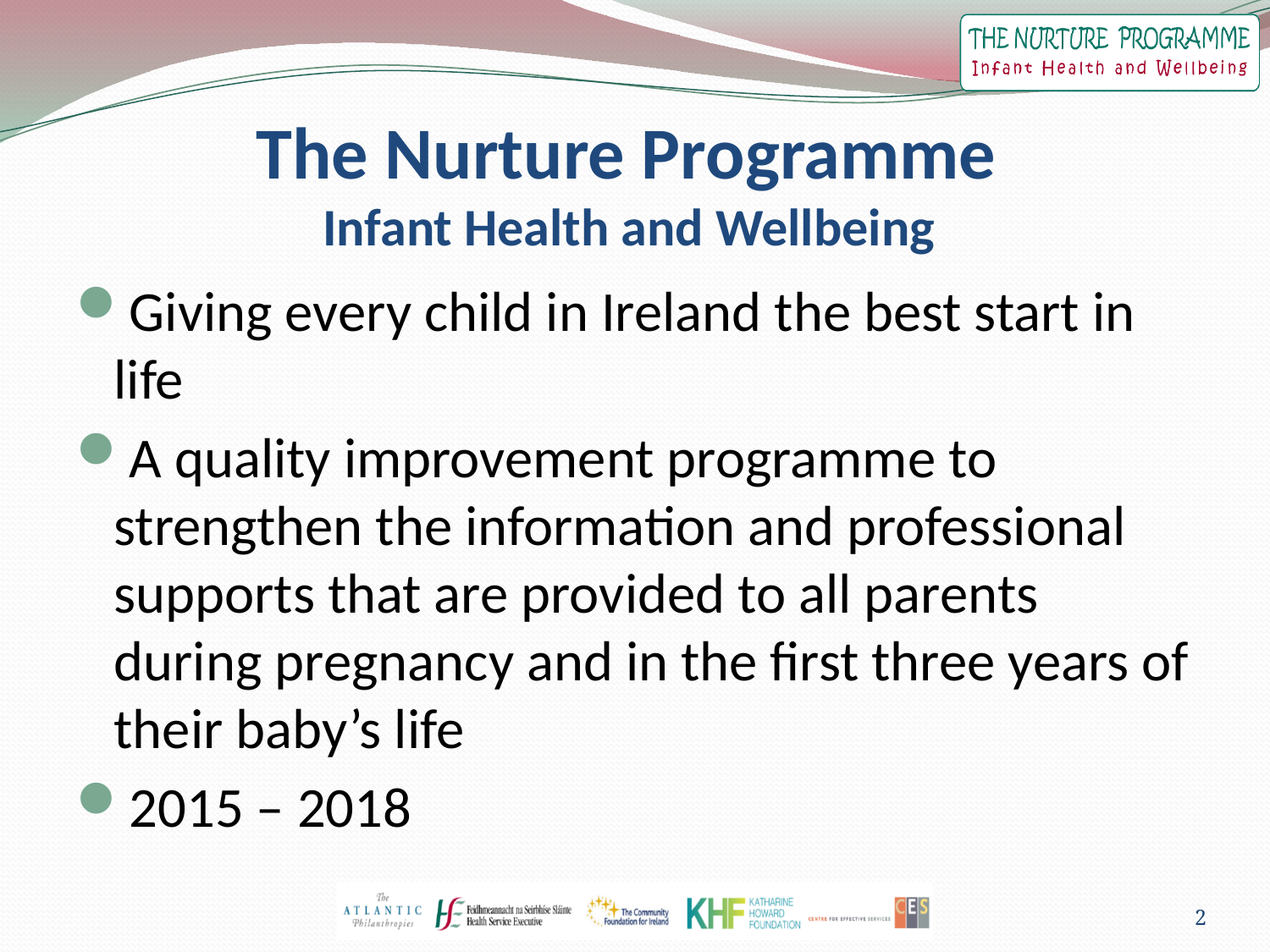

# The Nurture Programme Infant Health and Wellbeing
Giving every child in Ireland the best start in life
A quality improvement programme to strengthen the information and professional supports that are provided to all parents during pregnancy and in the first three years of their baby’s life
2015 – 2018

2